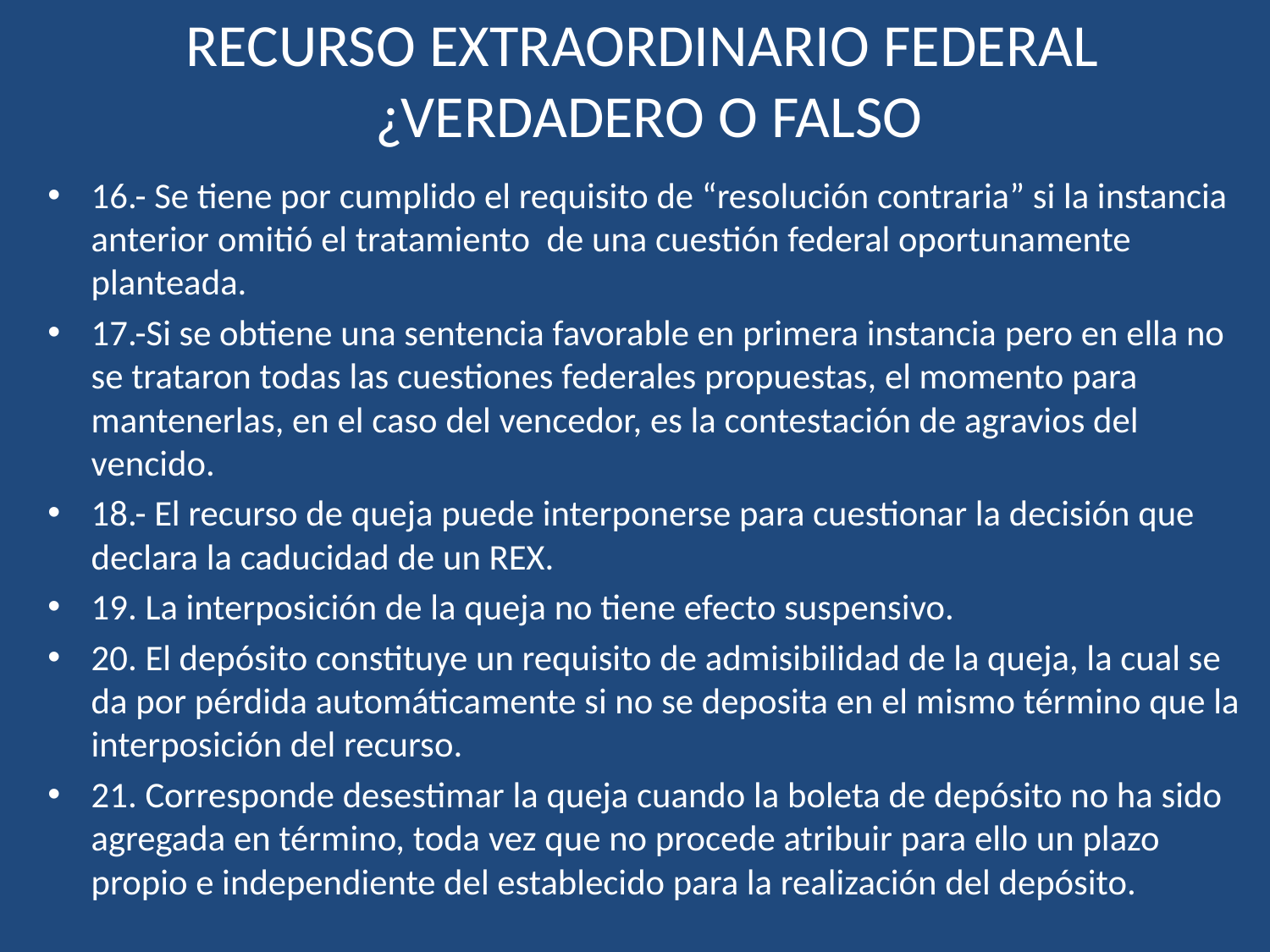

# RECURSO EXTRAORDINARIO FEDERAL  ¿VERDADERO O FALSO
16.- Se tiene por cumplido el requisito de “resolución contraria” si la instancia anterior omitió el tratamiento  de una cuestión federal oportunamente planteada.
17.-Si se obtiene una sentencia favorable en primera instancia pero en ella no se trataron todas las cuestiones federales propuestas, el momento para mantenerlas, en el caso del vencedor, es la contestación de agravios del vencido.
18.- El recurso de queja puede interponerse para cuestionar la decisión que declara la caducidad de un REX.
19. La interposición de la queja no tiene efecto suspensivo.
20. El depósito constituye un requisito de admisibilidad de la queja, la cual se da por pérdida automáticamente si no se deposita en el mismo término que la interposición del recurso.
21. Corresponde desestimar la queja cuando la boleta de depósito no ha sido agregada en término, toda vez que no procede atribuir para ello un plazo propio e independiente del establecido para la realización del depósito.